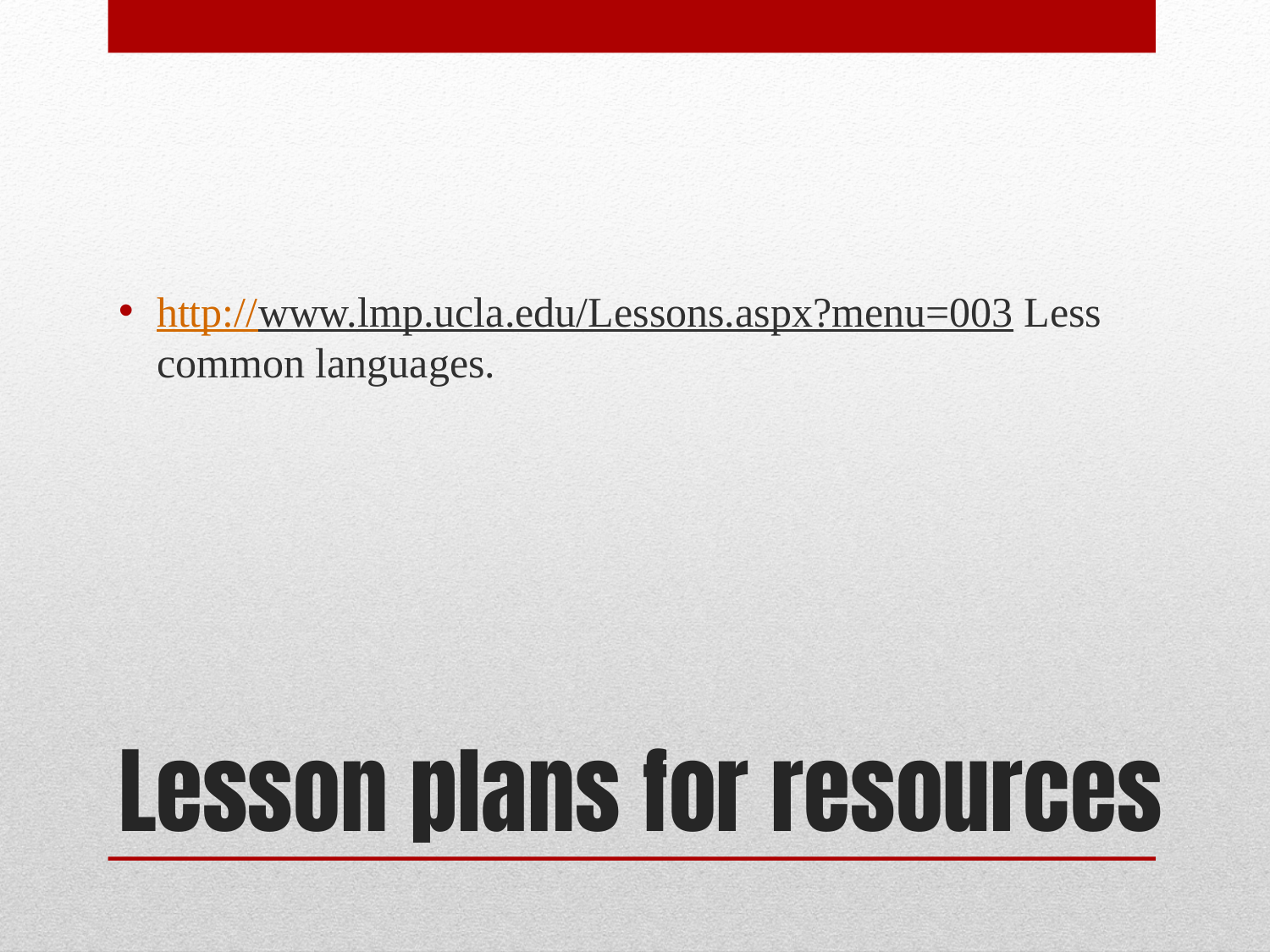

http://www.lmp.ucla.edu/Lessons.aspx?menu=003 Less common languages.

# Lesson plans for resources